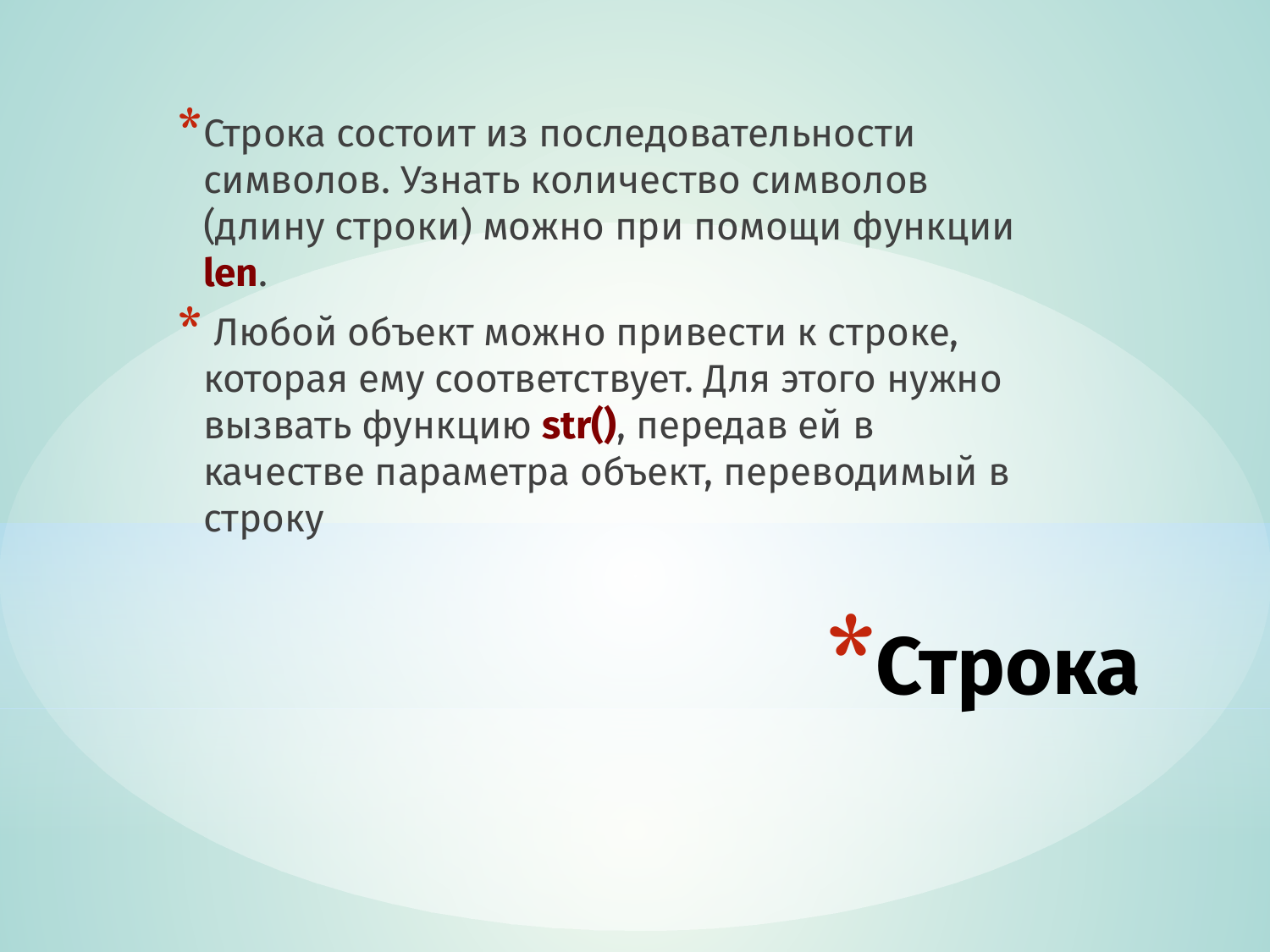

Строка состоит из последовательности символов. Узнать количество символов (длину строки) можно при помощи функции len.
 Любой объект можно привести к строке, которая ему соответствует. Для этого нужно вызвать функцию str(), передав ей в качестве параметра объект, переводимый в строку

# Строка